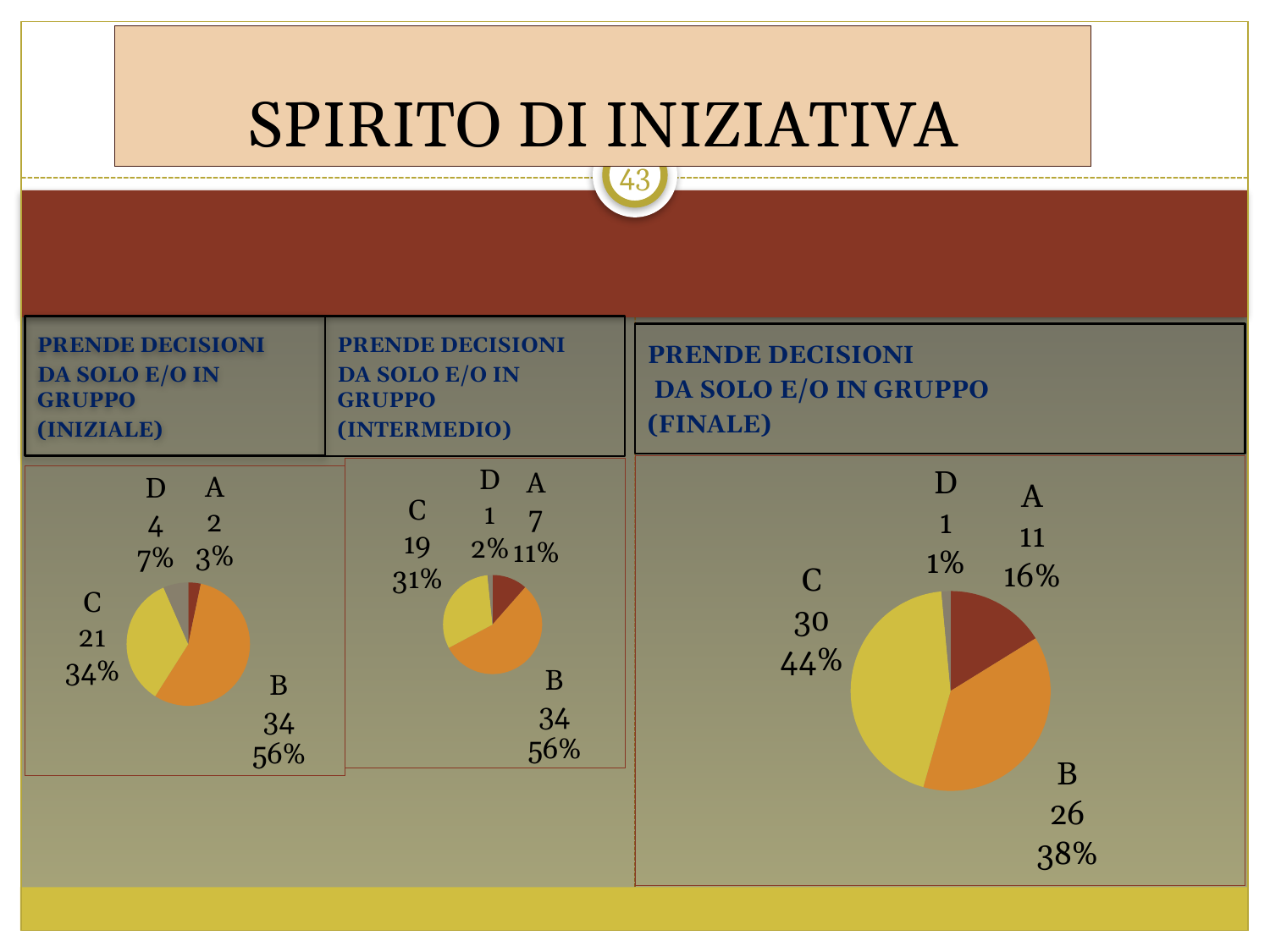

# SPIRITO DI INIZIATIVA
43
PRENDE DECISIONI
DA SOLO E/O IN GRUPPO
(INIZIALE)
PRENDE DECISIONI
DA SOLO E/O IN GRUPPO
(INTERMEDIO)
PRENDE DECISIONI
 DA SOLO E/O IN GRUPPO
(FINALE)

### Chart

| Category | Vendite |
|---|---|
| A | 11.0 |
| B | 26.0 |
| C | 30.0 |
| D | 1.0 |

### Chart

| Category | Vendite |
|---|---|
| A | 7.0 |
| B | 34.0 |
| C | 19.0 |
| D | 1.0 |

### Chart

| Category | Vendite |
|---|---|
| A | 2.0 |
| B | 34.0 |
| C | 21.0 |
| D | 4.0 |